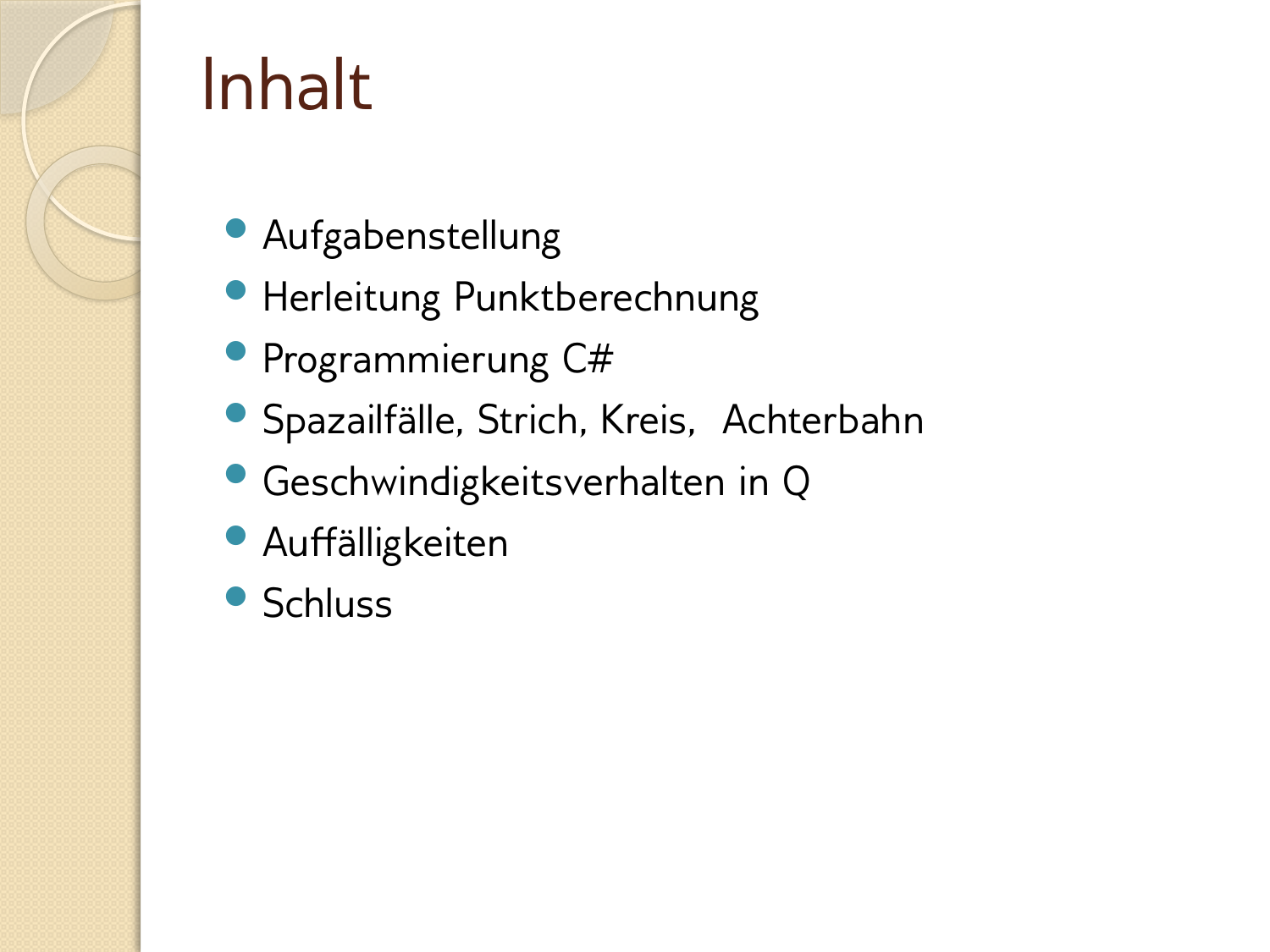

# Inhalt
Aufgabenstellung
Herleitung Punktberechnung
Programmierung C#
Spazailfälle, Strich, Kreis,  Achterbahn
Geschwindigkeitsverhalten in Q
Auffälligkeiten
Schluss